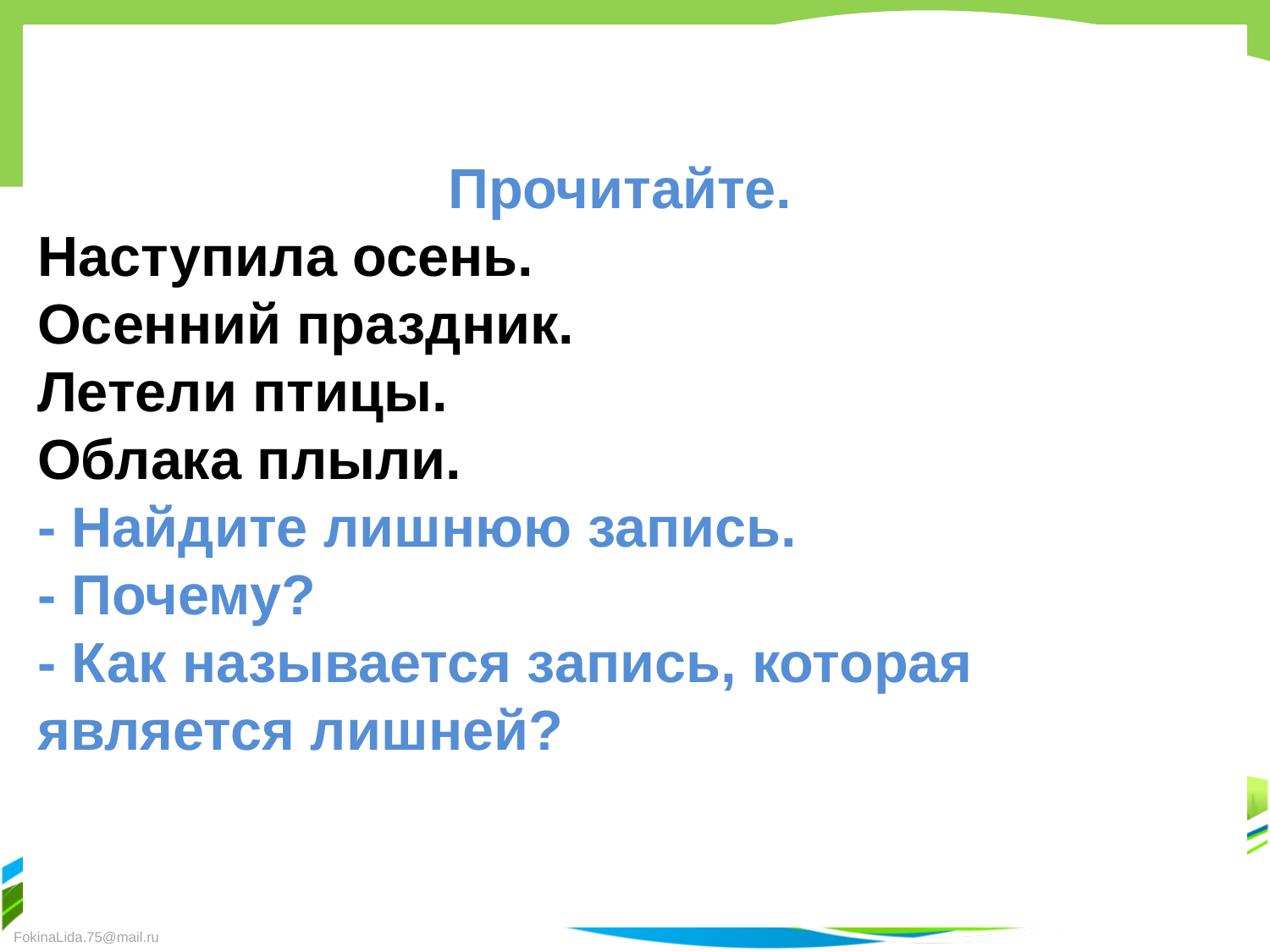

Прочитайте.
Наступила осень.
Осенний праздник.
Летели птицы.
Облака плыли.
- Найдите лишнюю запись.
- Почему?
- Как называется запись, которая является лишней?